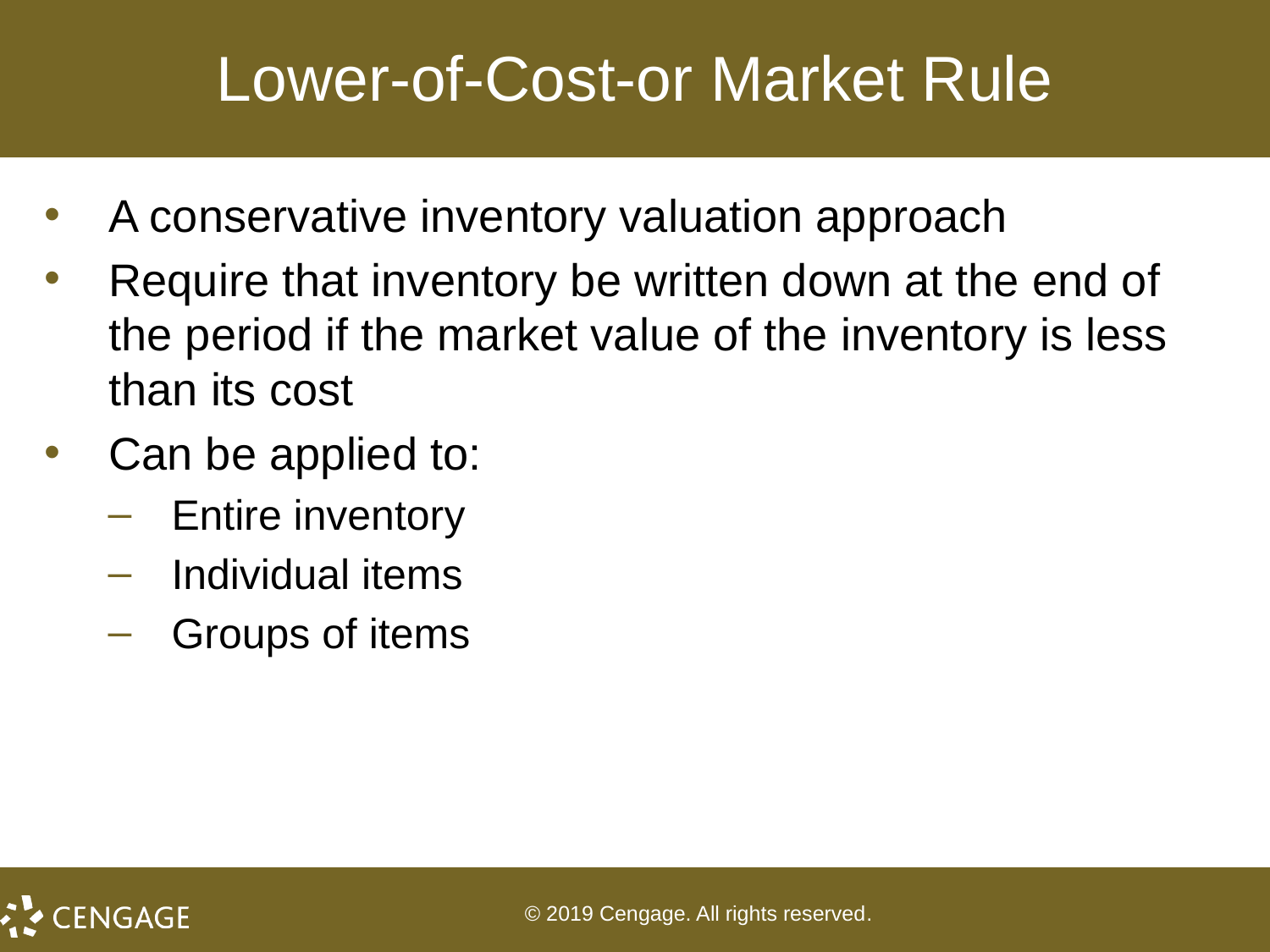

# Lower-of-Cost-or Market Rule
A conservative inventory valuation approach
Require that inventory be written down at the end of the period if the market value of the inventory is less than its cost
Can be applied to:
Entire inventory
Individual items
Groups of items